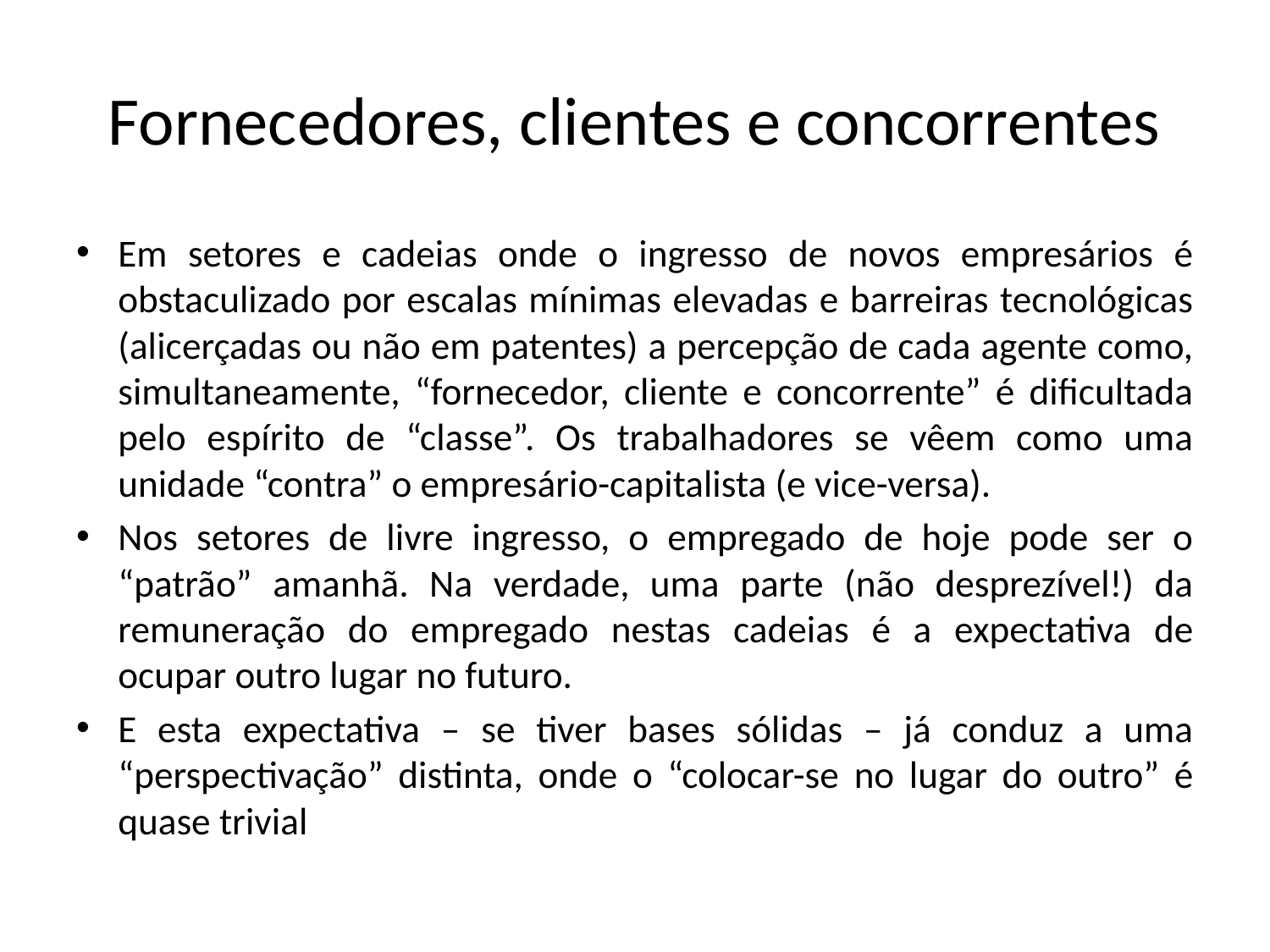

# Fornecedores, clientes e concorrentes
Em setores e cadeias onde o ingresso de novos empresários é obstaculizado por escalas mínimas elevadas e barreiras tecnológicas (alicerçadas ou não em patentes) a percepção de cada agente como, simultaneamente, “fornecedor, cliente e concorrente” é dificultada pelo espírito de “classe”. Os trabalhadores se vêem como uma unidade “contra” o empresário-capitalista (e vice-versa).
Nos setores de livre ingresso, o empregado de hoje pode ser o “patrão” amanhã. Na verdade, uma parte (não desprezível!) da remuneração do empregado nestas cadeias é a expectativa de ocupar outro lugar no futuro.
E esta expectativa – se tiver bases sólidas – já conduz a uma “perspectivação” distinta, onde o “colocar-se no lugar do outro” é quase trivial